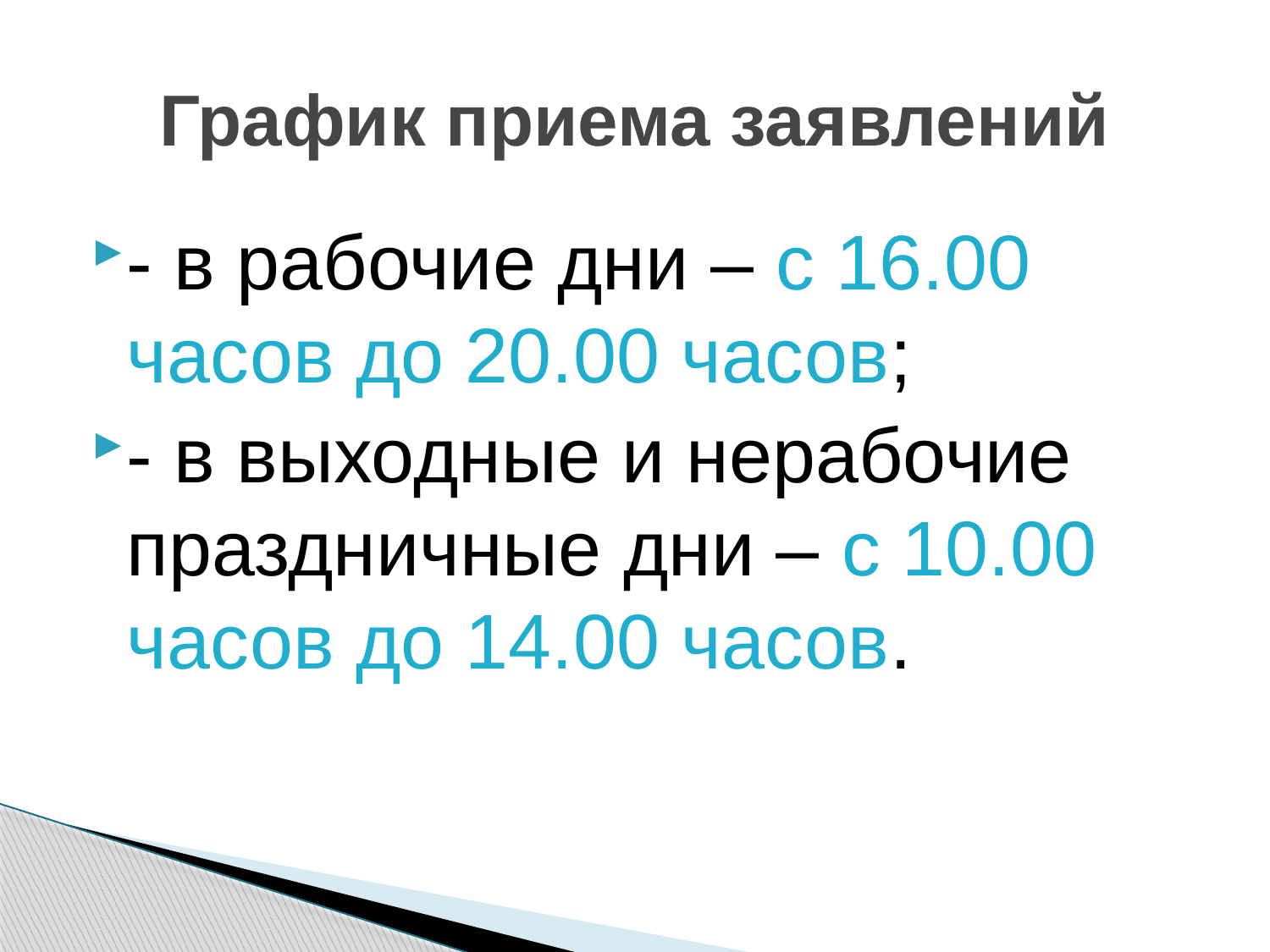

# График приема заявлений
- в рабочие дни – с 16.00 часов до 20.00 часов;
- в выходные и нерабочие праздничные дни – с 10.00 часов до 14.00 часов.